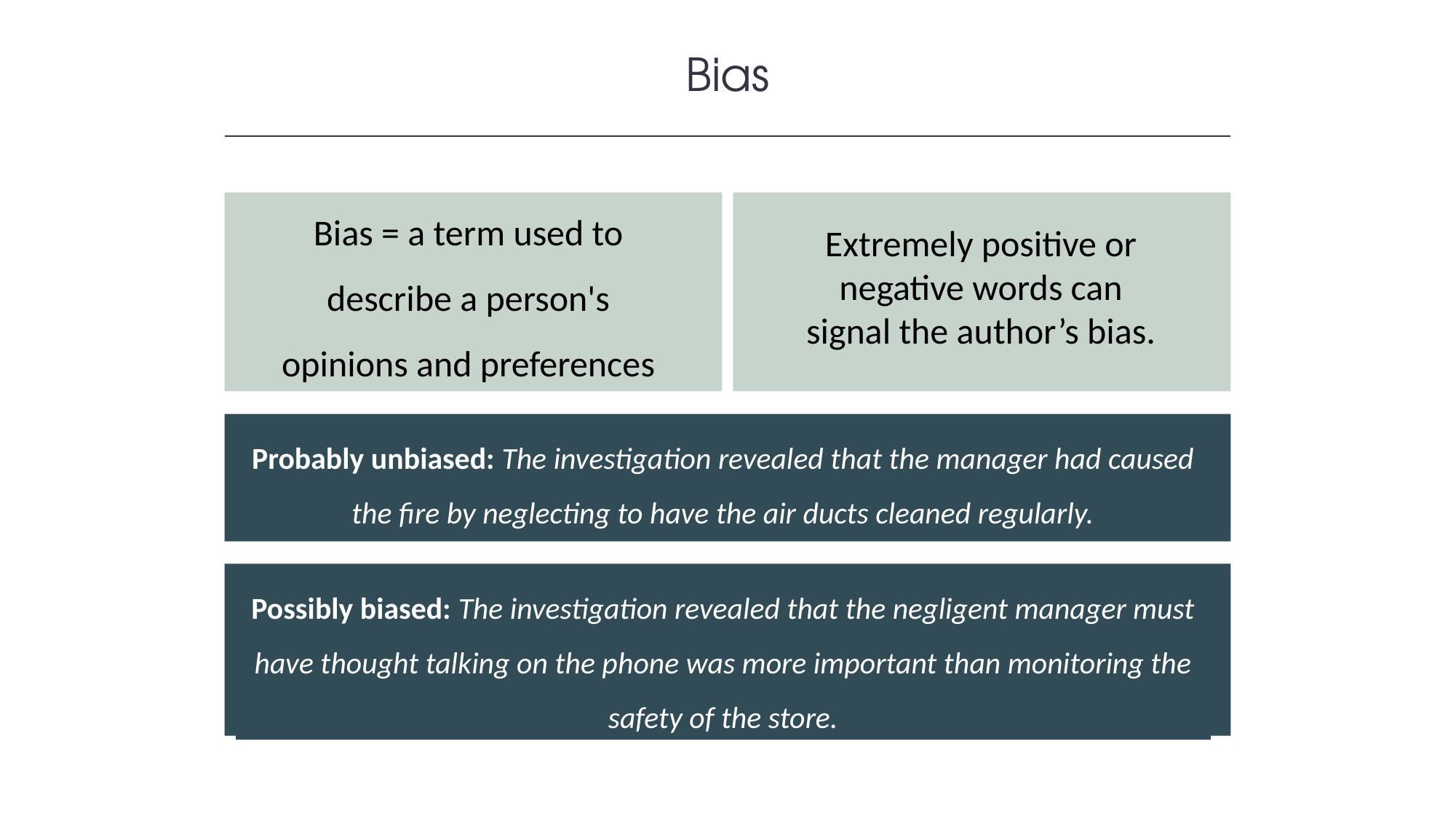

Bias
HAWKES LEARNING

Bias = a term used to describe a person's opinions and preferences
Extremely positive or negative words can signal the author’s bias.

Probably unbiased: The investigation revealed that the manager had caused the fire by neglecting to have the air ducts cleaned regularly.

Possibly biased: The investigation revealed that the negligent manager must have thought talking on the phone was more important than monitoring the safety of the store.